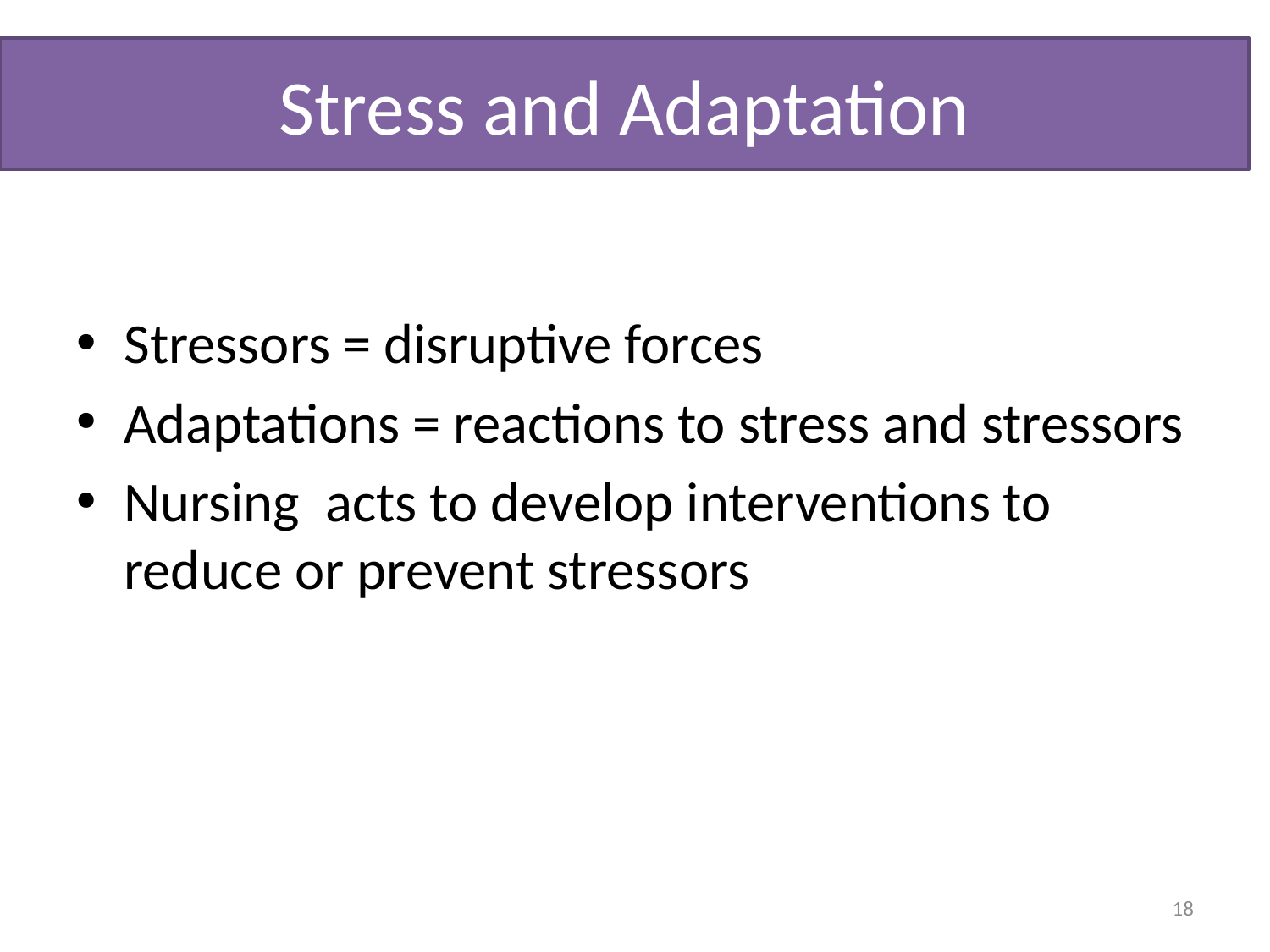

# Stress and Adaptation

Stressors = disruptive forces
Adaptations = reactions to stress and stressors
Nursing  acts to develop interventions to reduce or prevent stressors

18